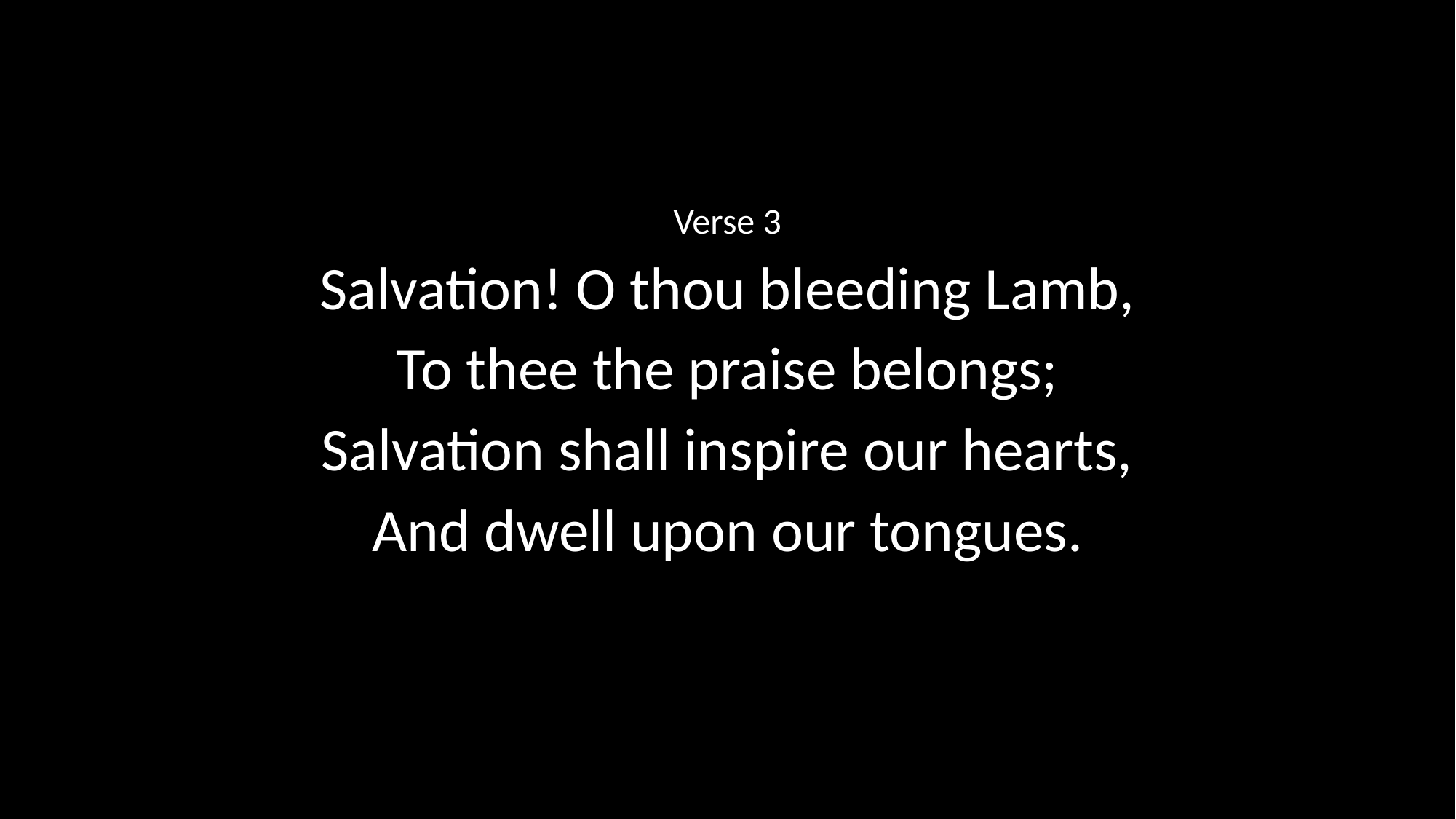

Verse 3
Salvation! O thou bleeding Lamb,
To thee the praise belongs;
Salvation shall inspire our hearts,
And dwell upon our tongues.